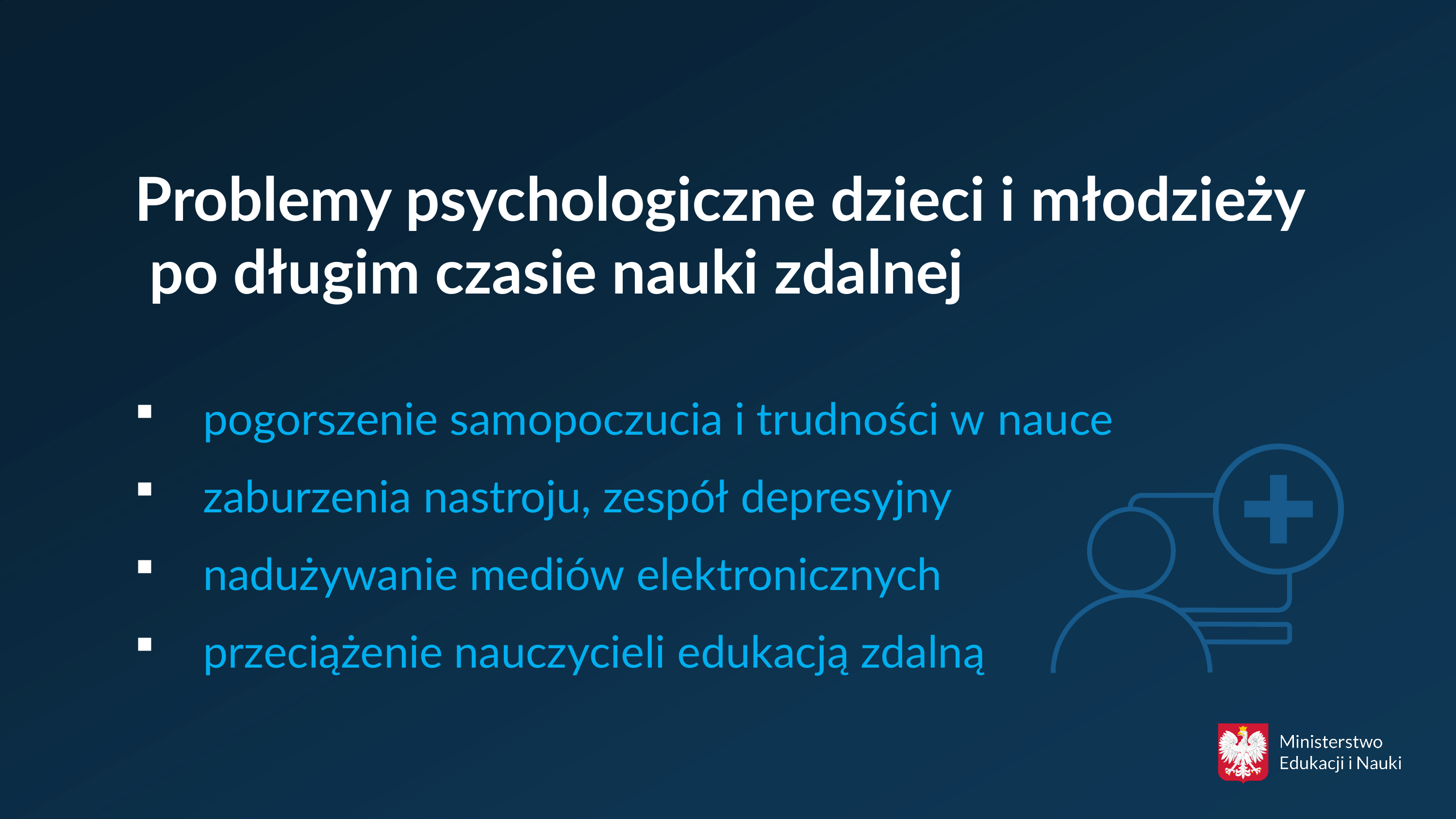

# Problemy psychologiczne dzieci i młodzieży  po długim czasie nauki zdalnej
pogorszenie samopoczucia i trudności w nauce
zaburzenia nastroju, zespół depresyjny
nadużywanie mediów elektronicznych
przeciążenie nauczycieli edukacją zdalną